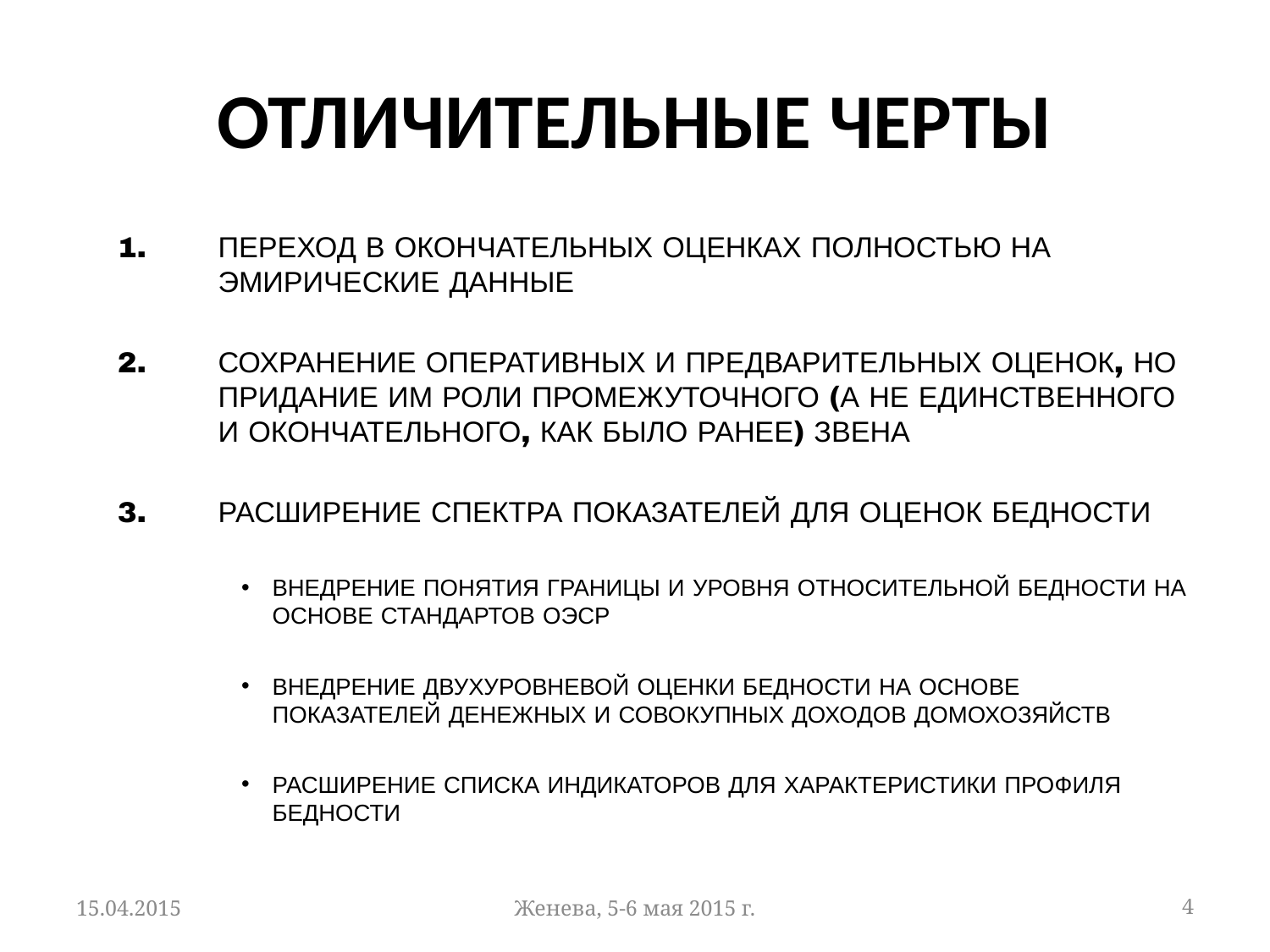

# ОТЛИЧИТЕЛЬНЫЕ ЧЕРТЫ
ПЕРЕХОД В ОКОНЧАТЕЛЬНЫХ ОЦЕНКАХ ПОЛНОСТЬЮ НА ЭМИРИЧЕСКИЕ ДАННЫЕ

СОХРАНЕНИЕ ОПЕРАТИВНЫХ И ПРЕДВАРИТЕЛЬНЫХ ОЦЕНОК, НО ПРИДАНИЕ ИМ РОЛИ ПРОМЕЖУТОЧНОГО (А НЕ ЕДИНСТВЕННОГО И ОКОНЧАТЕЛЬНОГО, КАК БЫЛО РАНЕЕ) ЗВЕНА

РАСШИРЕНИЕ СПЕКТРА ПОКАЗАТЕЛЕЙ ДЛЯ ОЦЕНОК БЕДНОСТИ

ВНЕДРЕНИЕ ПОНЯТИЯ ГРАНИЦЫ И УРОВНЯ ОТНОСИТЕЛЬНОЙ БЕДНОСТИ НА ОСНОВЕ СТАНДАРТОВ ОЭСР

ВНЕДРЕНИЕ ДВУХУРОВНЕВОЙ ОЦЕНКИ БЕДНОСТИ НА ОСНОВЕ ПОКАЗАТЕЛЕЙ ДЕНЕЖНЫХ И СОВОКУПНЫХ ДОХОДОВ ДОМОХОЗЯЙСТВ

РАСШИРЕНИЕ СПИСКА ИНДИКАТОРОВ ДЛЯ ХАРАКТЕРИСТИКИ ПРОФИЛЯ БЕДНОСТИ
15.04.2015
Женева, 5-6 мая 2015 г.
4